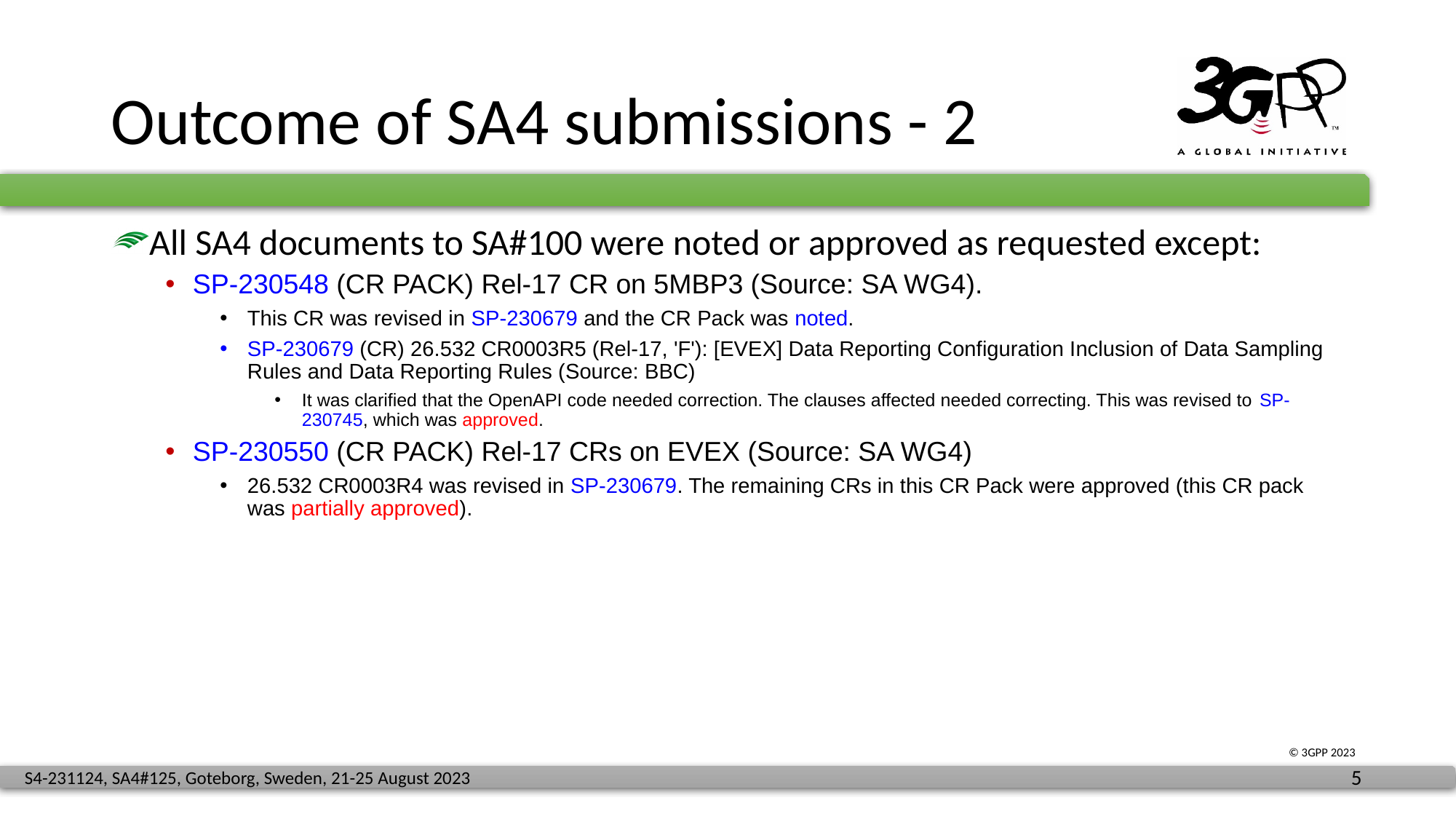

# Outcome of SA4 submissions - 2
All SA4 documents to SA#100 were noted or approved as requested except:
SP-230548 (CR PACK) Rel-17 CR on 5MBP3 (Source: SA WG4).
This CR was revised in SP-230679 and the CR Pack was noted.
SP-230679 (CR) 26.532 CR0003R5 (Rel-17, 'F'): [EVEX] Data Reporting Configuration Inclusion of Data Sampling Rules and Data Reporting Rules (Source: BBC)
It was clarified that the OpenAPI code needed correction. The clauses affected needed correcting. This was revised to SP-230745, which was approved.
SP-230550 (CR PACK) Rel-17 CRs on EVEX (Source: SA WG4)
26.532 CR0003R4 was revised in SP-230679. The remaining CRs in this CR Pack were approved (this CR pack was partially approved).